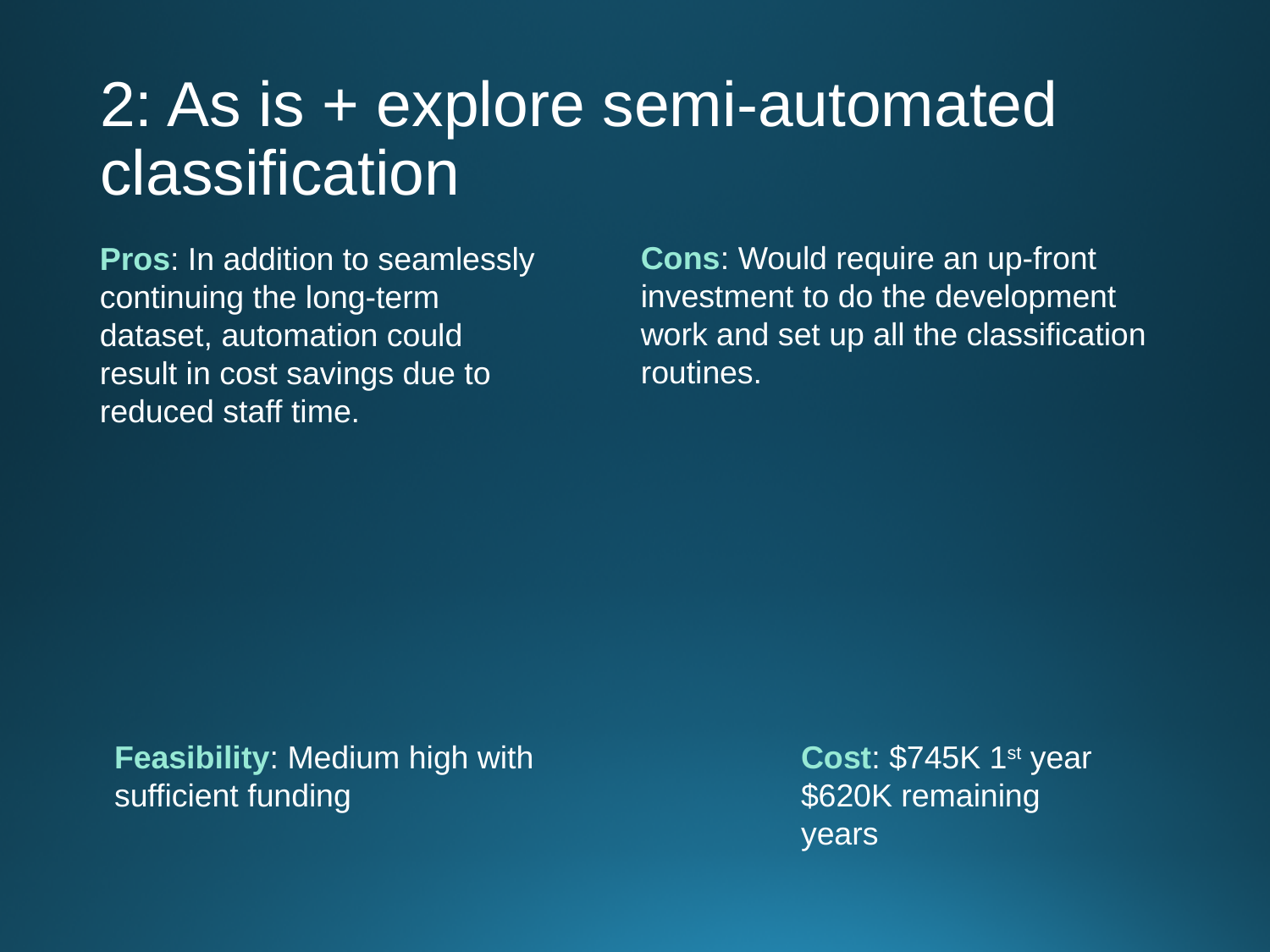

# 2: As is + explore semi-automated classification
Cons: Would require an up-front investment to do the development work and set up all the classification routines.
Pros: In addition to seamlessly continuing the long-term dataset, automation could result in cost savings due to reduced staff time.
Cost: $745K 1st year
$620K remaining years
Feasibility: Medium high with sufficient funding